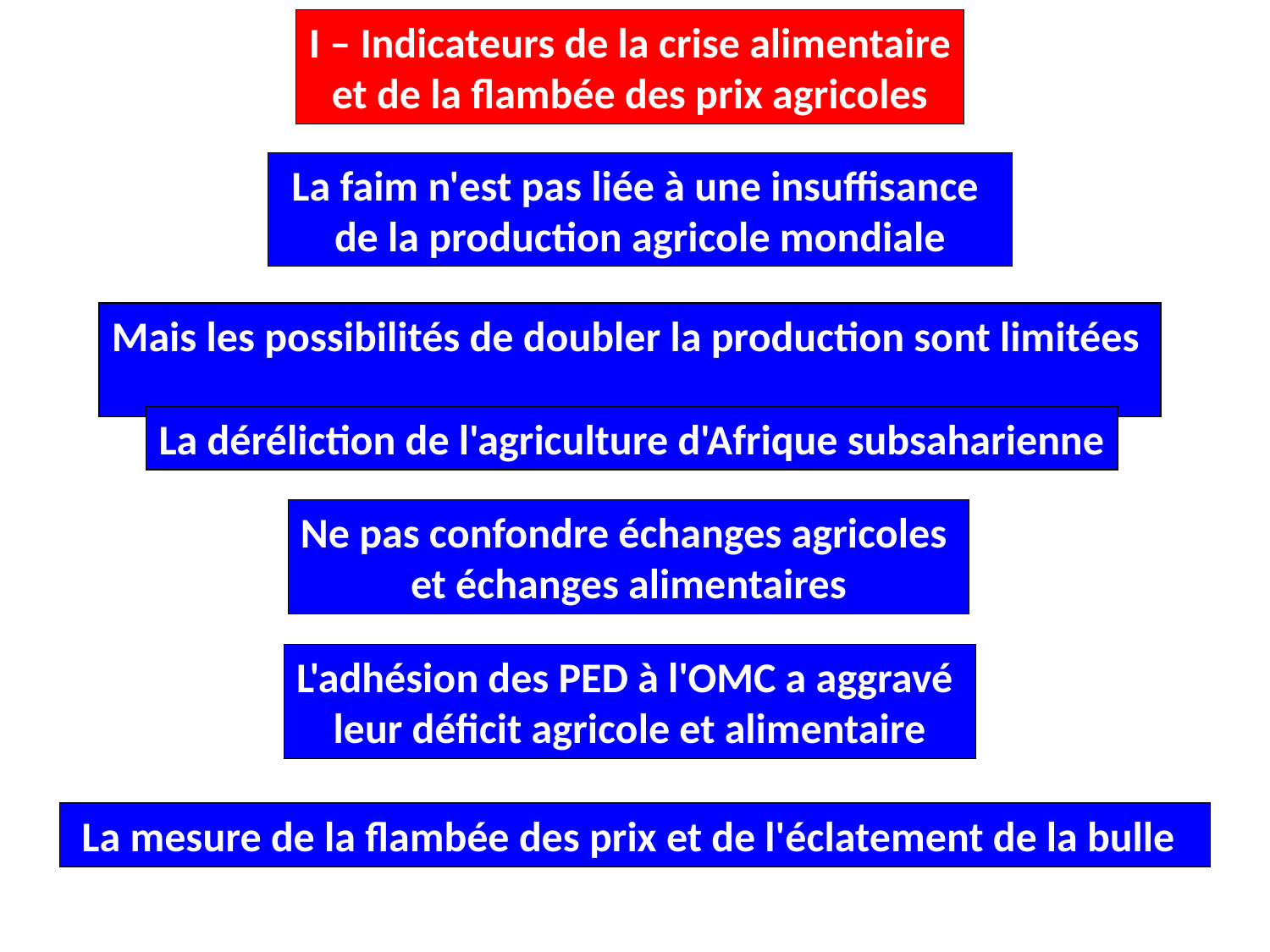

I – Indicateurs de la crise alimentaire
et de la flambée des prix agricoles
La faim n'est pas liée à une insuffisance
de la production agricole mondiale
Mais les possibilités de doubler la production sont limitées
La déréliction de l'agriculture d'Afrique subsaharienne
Ne pas confondre échanges agricoles
et échanges alimentaires
L'adhésion des PED à l'OMC a aggravé
leur déficit agricole et alimentaire
 La mesure de la flambée des prix et de l'éclatement de la bulle